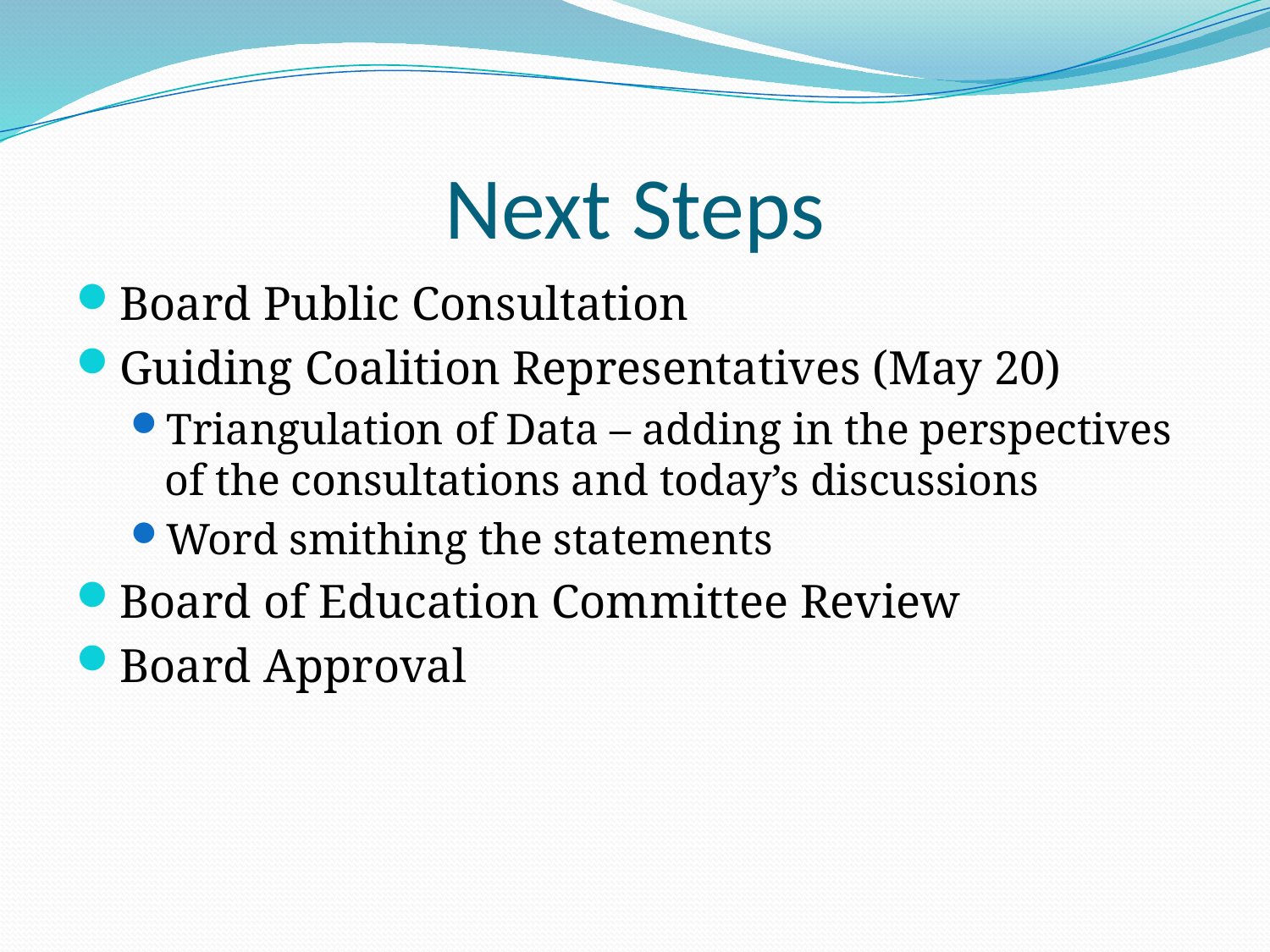

# Next Steps
Board Public Consultation
Guiding Coalition Representatives (May 20)
Triangulation of Data – adding in the perspectives of the consultations and today’s discussions
Word smithing the statements
Board of Education Committee Review
Board Approval